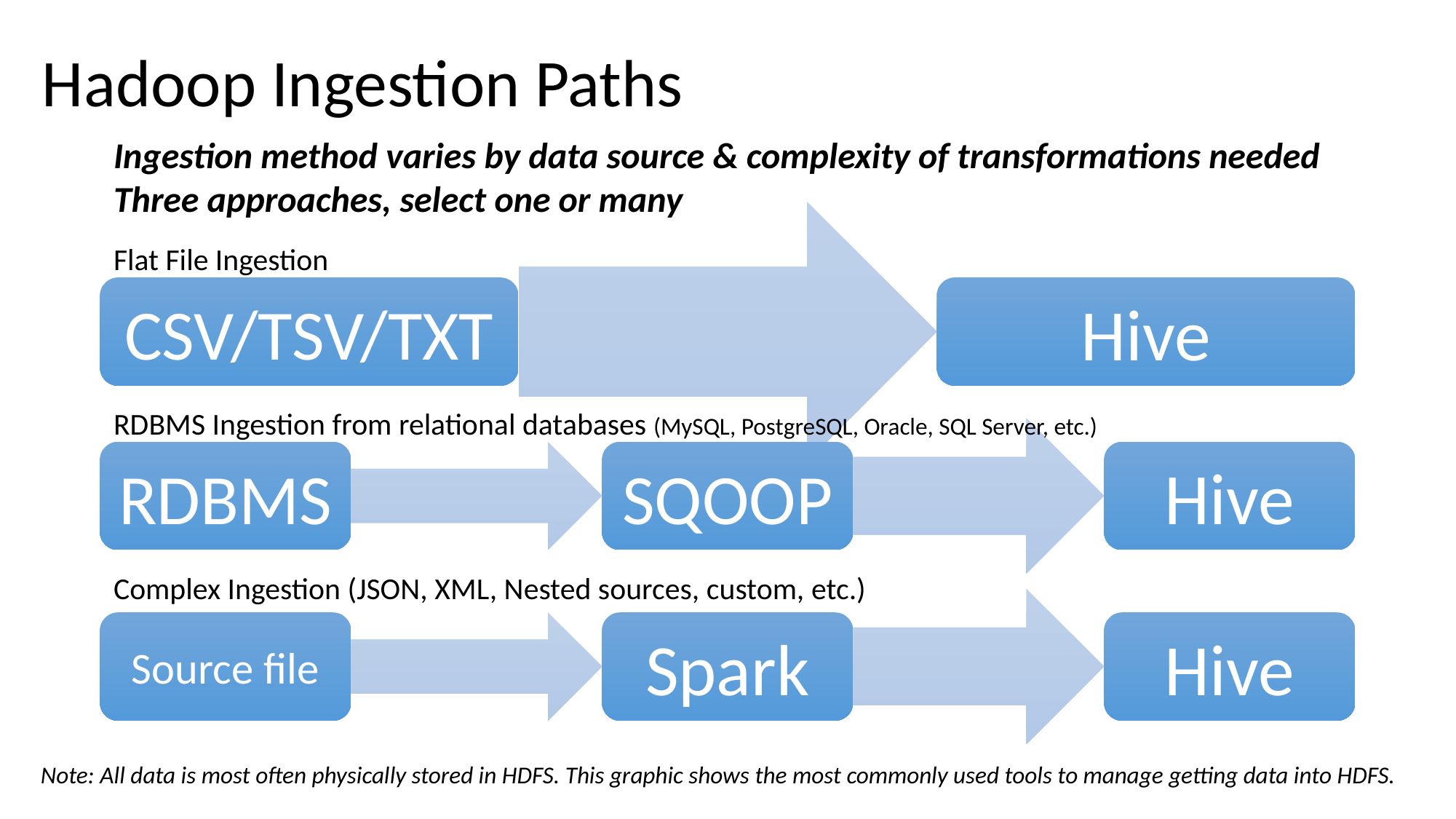

Hadoop Ingestion Paths
Ingestion method varies by data source & complexity of transformations needed
Three approaches, select one or many
Flat File Ingestion
CSV/TSV/TXT
Hive
RDBMS Ingestion from relational databases (MySQL, PostgreSQL, Oracle, SQL Server, etc.)
RDBMS
SQOOP
Hive
Complex Ingestion (JSON, XML, Nested sources, custom, etc.)
Source file
Spark
Hive
Note: All data is most often physically stored in HDFS. This graphic shows the most commonly used tools to manage getting data into HDFS.